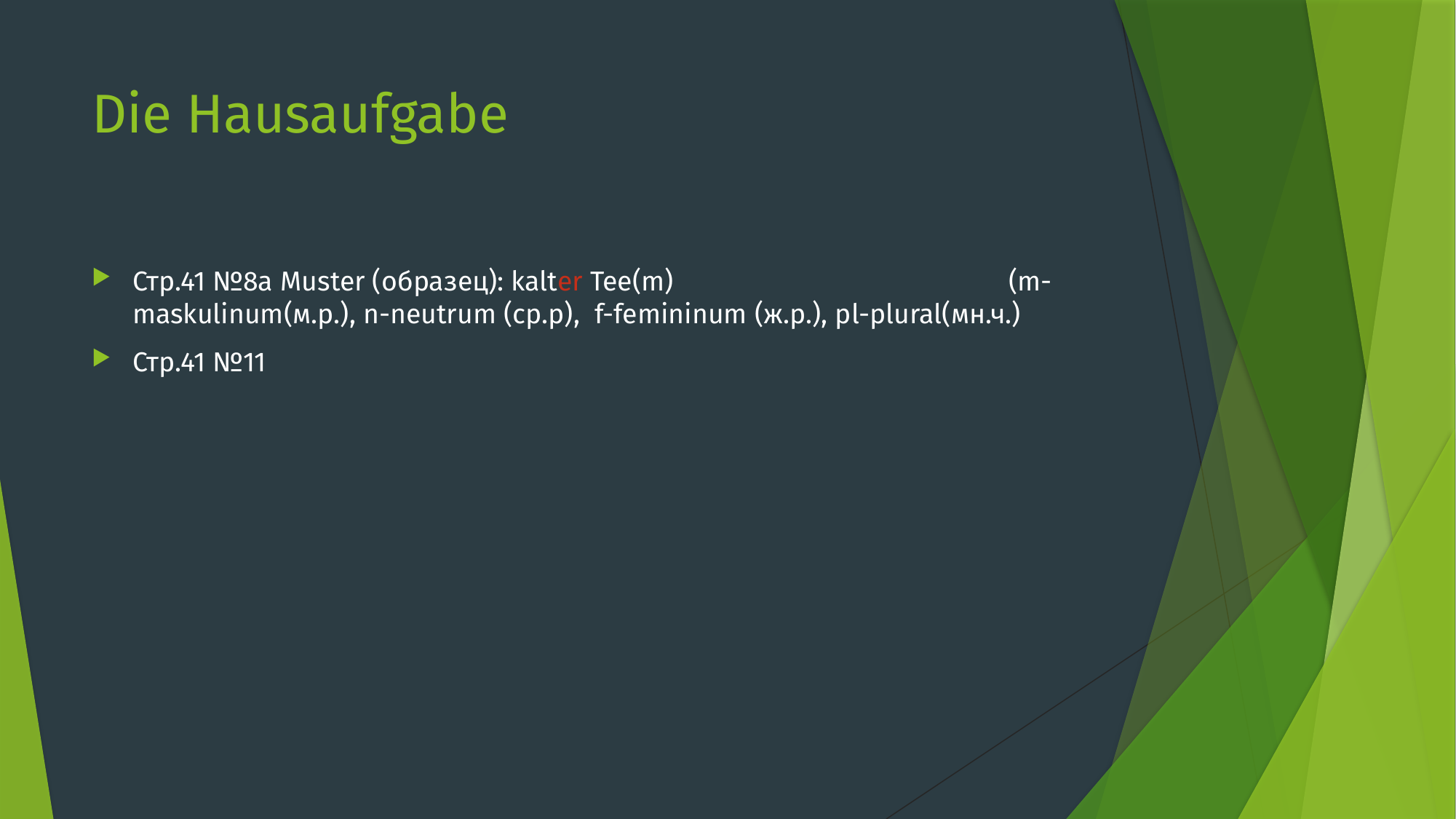

# Die Hausaufgabe
Стр.41 №8а Muster (образец): kalter Tee(m)                                              (m-maskulinum(м.р.), n-neutrum (ср.р),  f-femininum (ж.р.), pl-plural(мн.ч.)
Стр.41 №11